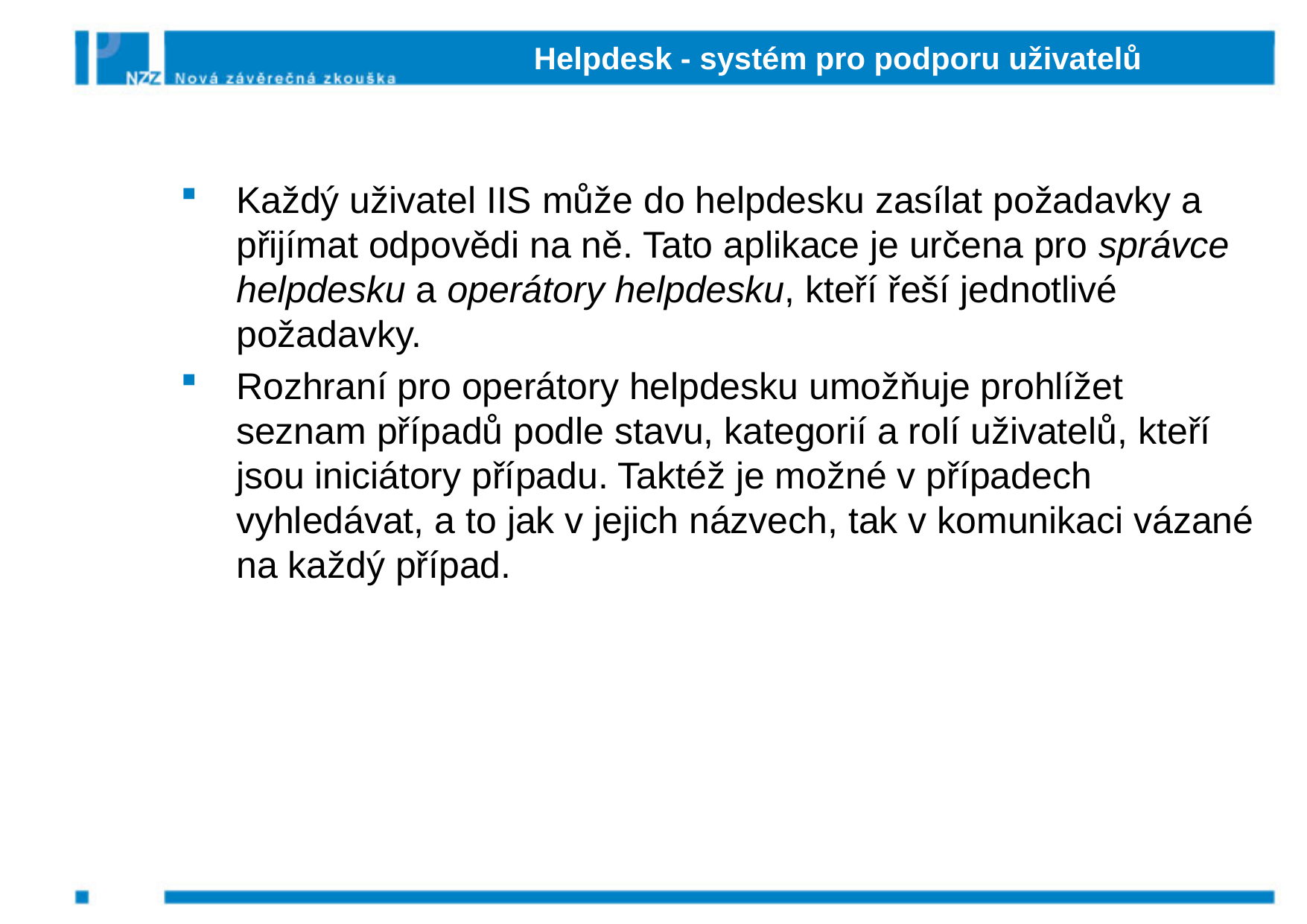

# Helpdesk - systém pro podporu uživatelů

Každý uživatel IIS může do helpdesku zasílat požadavky a přijímat odpovědi na ně. Tato aplikace je určena pro správce helpdesku a operátory helpdesku, kteří řeší jednotlivé požadavky.
Rozhraní pro operátory helpdesku umožňuje prohlížet seznam případů podle stavu, kategorií a rolí uživatelů, kteří jsou iniciátory případu. Taktéž je možné v případech vyhledávat, a to jak v jejich názvech, tak v komunikaci vázané na každý případ.